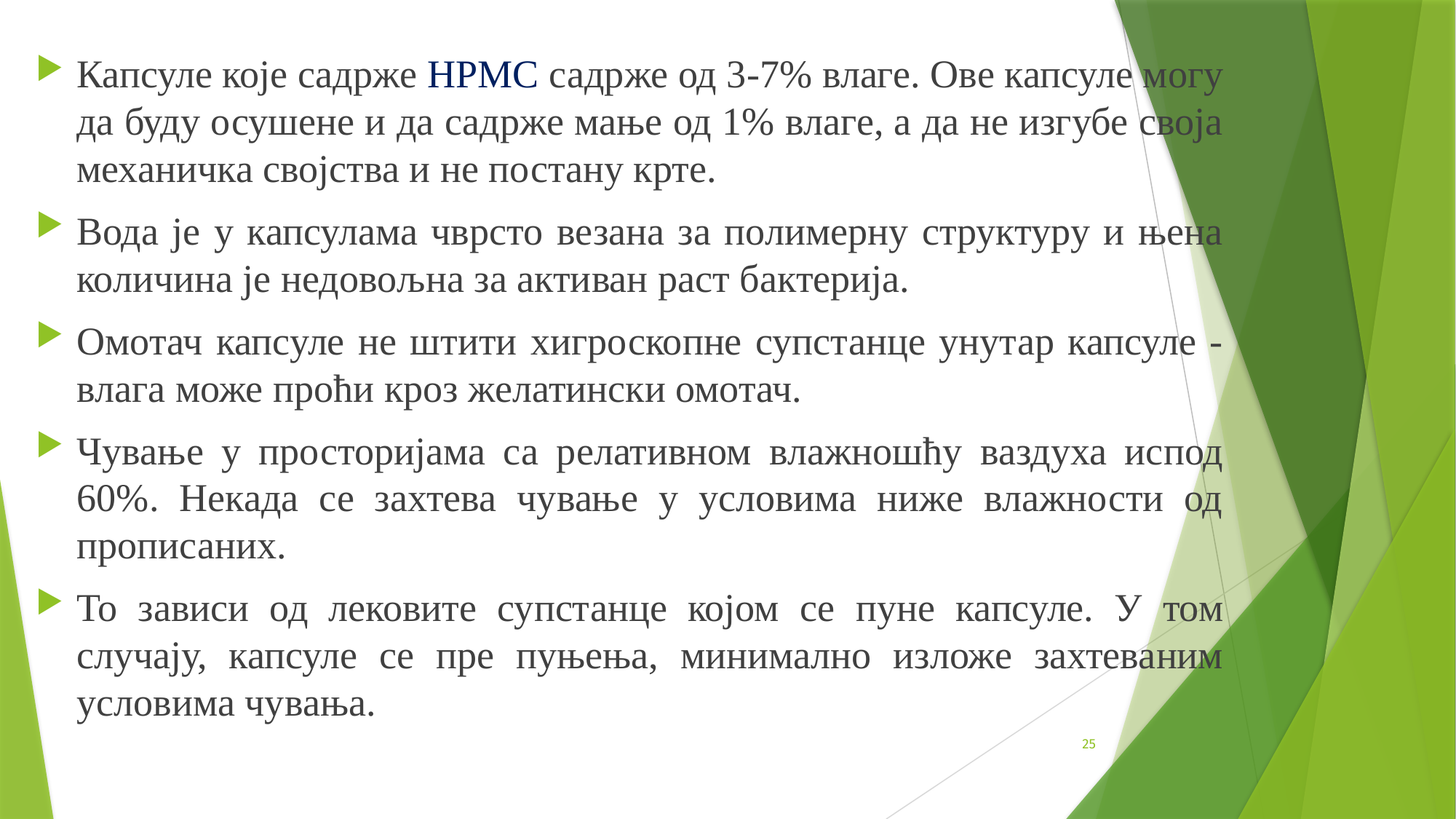

Капсуле које садрже HPMC садрже од 3-7% влаге. Ове капсуле могу да буду осушене и да садрже мање од 1% влаге, а да не изгубе своја механичка својства и не постану крте.
Вода је у капсулама чврсто везана за полимерну структуру и њена количина је недовољна за активан раст бактерија.
Омотач капсуле не штити хигроскопне супстанце унутар капсуле - влага може проћи кроз желатински омотач.
Чување у просторијама са релативном влажношћу ваздуха испод 60%. Некада се захтева чување у условима ниже влажности од прописаних.
То зависи од лековите супстанце којом се пуне капсуле. У том случају, капсуле се пре пуњења, минимално изложе захтеваним условима чувања.

25